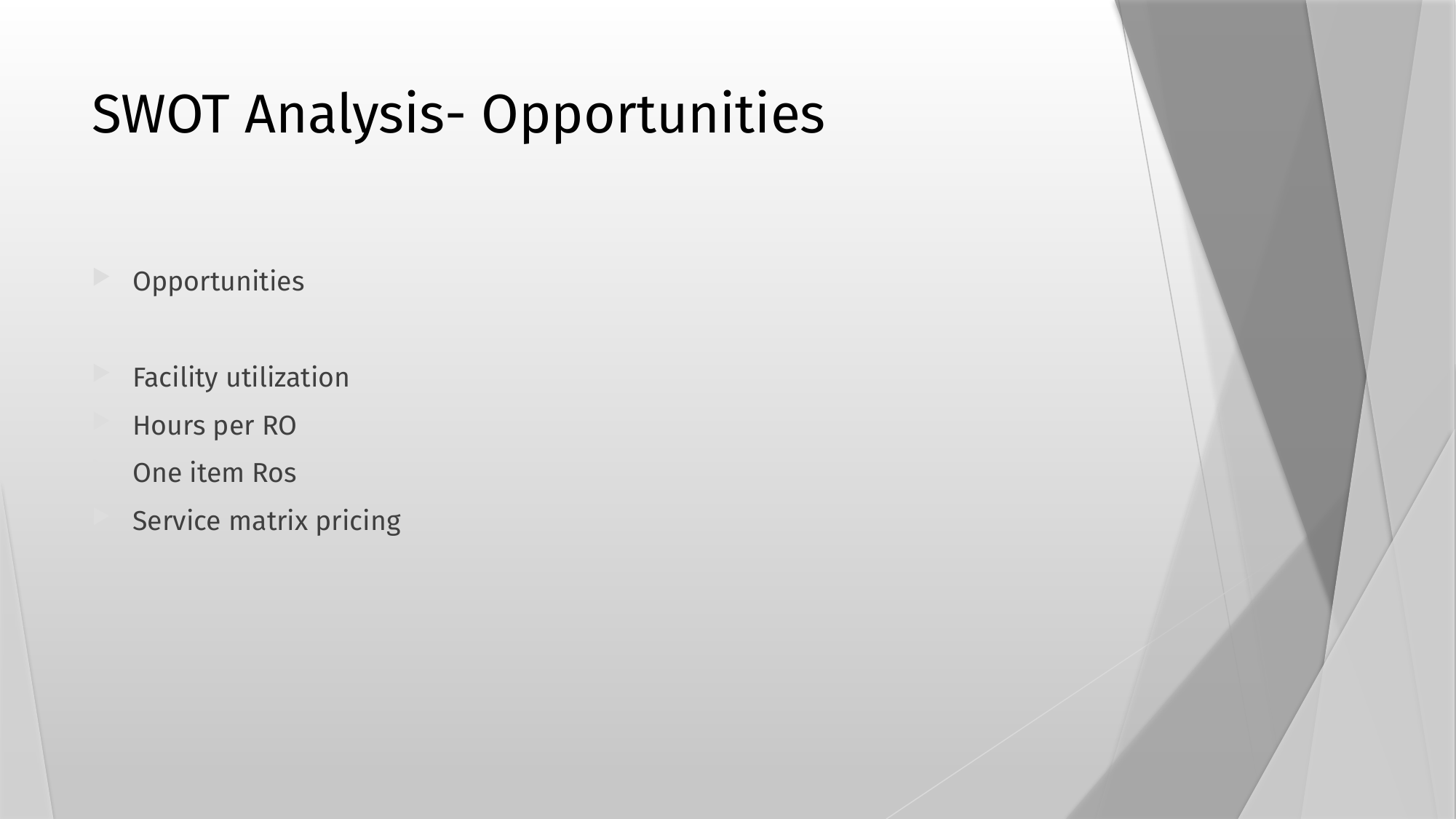

# SWOT Analysis- Opportunities
Opportunities

Facility utilization
Hours per RO
One item Ros
Service matrix pricing